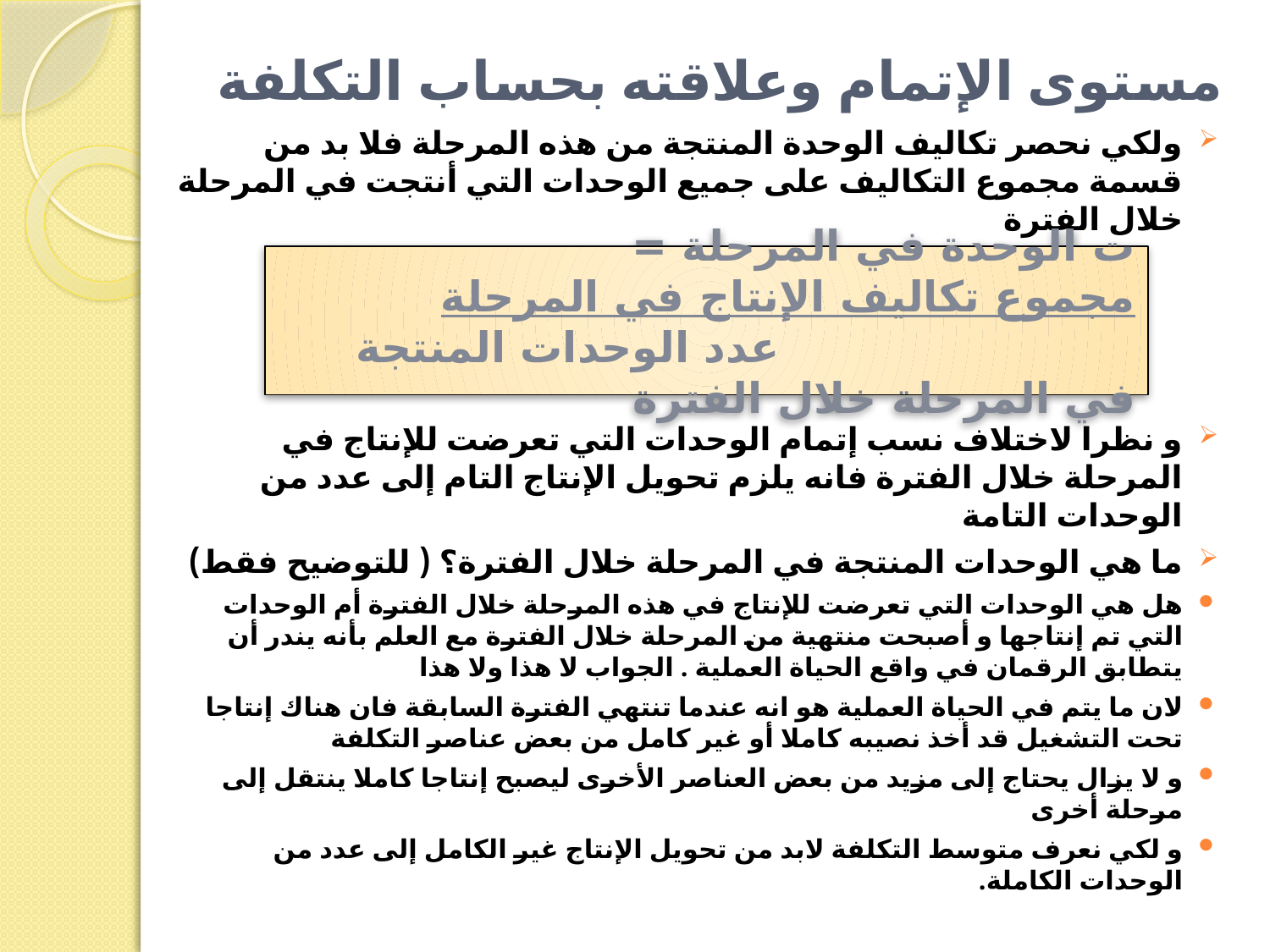

# مستوى الإتمام وعلاقته بحساب التكلفة
ولكي نحصر تكاليف الوحدة المنتجة من هذه المرحلة فلا بد من قسمة مجموع التكاليف على جميع الوحدات التي أنتجت في المرحلة خلال الفترة

و نظرا لاختلاف نسب إتمام الوحدات التي تعرضت للإنتاج في المرحلة خلال الفترة فانه يلزم تحويل الإنتاج التام إلى عدد من الوحدات التامة
ما هي الوحدات المنتجة في المرحلة خلال الفترة؟ ( للتوضيح فقط)
هل هي الوحدات التي تعرضت للإنتاج في هذه المرحلة خلال الفترة أم الوحدات التي تم إنتاجها و أصبحت منتهية من المرحلة خلال الفترة مع العلم بأنه يندر أن يتطابق الرقمان في واقع الحياة العملية . الجواب لا هذا ولا هذا
لان ما يتم في الحياة العملية هو انه عندما تنتهي الفترة السابقة فان هناك إنتاجا تحت التشغيل قد أخذ نصيبه كاملا أو غير كامل من بعض عناصر التكلفة
و لا يزال يحتاج إلى مزيد من بعض العناصر الأخرى ليصبح إنتاجا كاملا ينتقل إلى مرحلة أخرى
و لكي نعرف متوسط التكلفة لابد من تحويل الإنتاج غير الكامل إلى عدد من الوحدات الكاملة.
ت الوحدة في المرحلة = 	مجموع تكاليف الإنتاج في المرحلة
                        عدد الوحدات المنتجة في المرحلة خلال الفترة